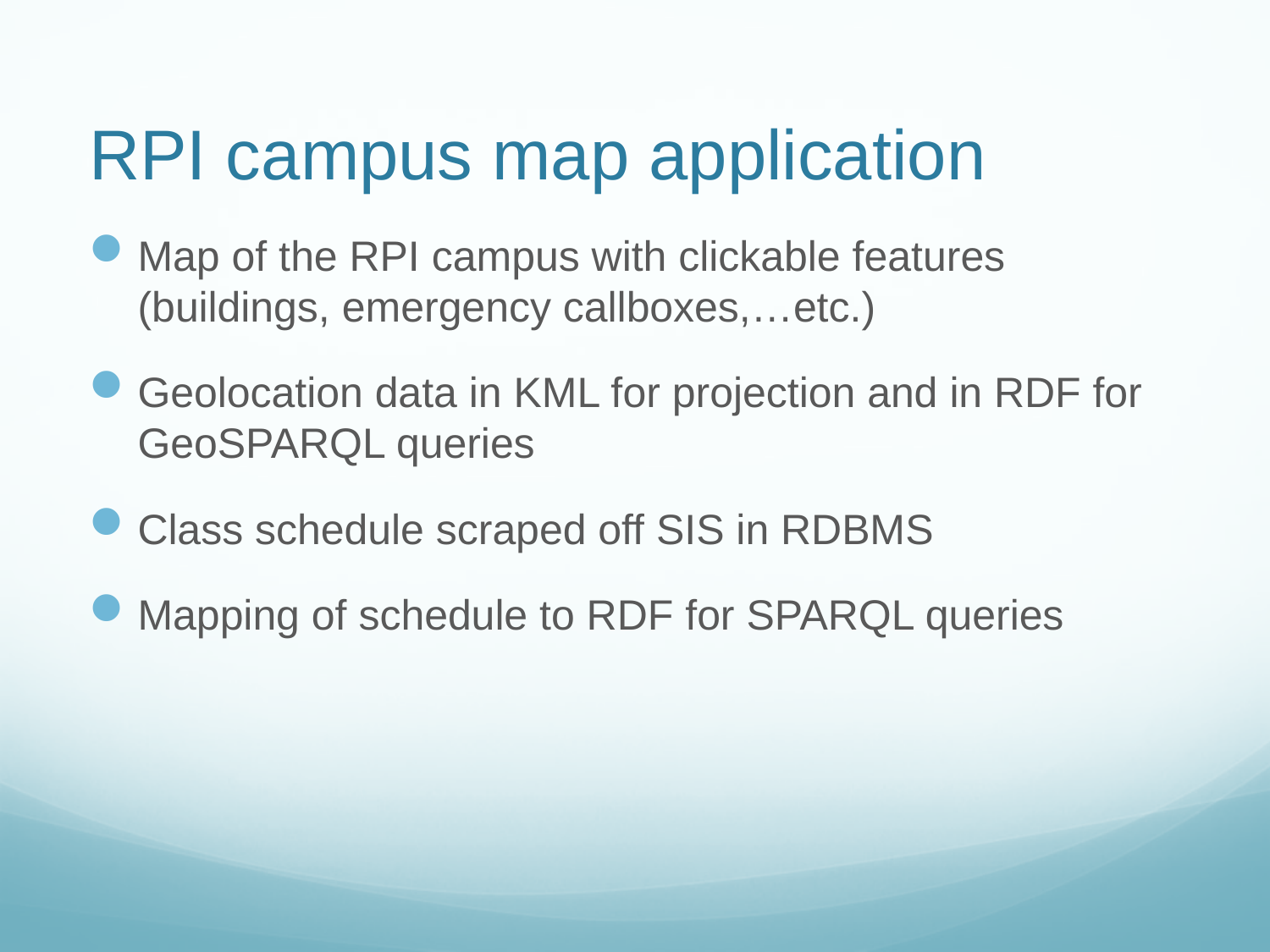

# RPI campus map application
Map of the RPI campus with clickable features (buildings, emergency callboxes,…etc.)
Geolocation data in KML for projection and in RDF for GeoSPARQL queries
Class schedule scraped off SIS in RDBMS
Mapping of schedule to RDF for SPARQL queries